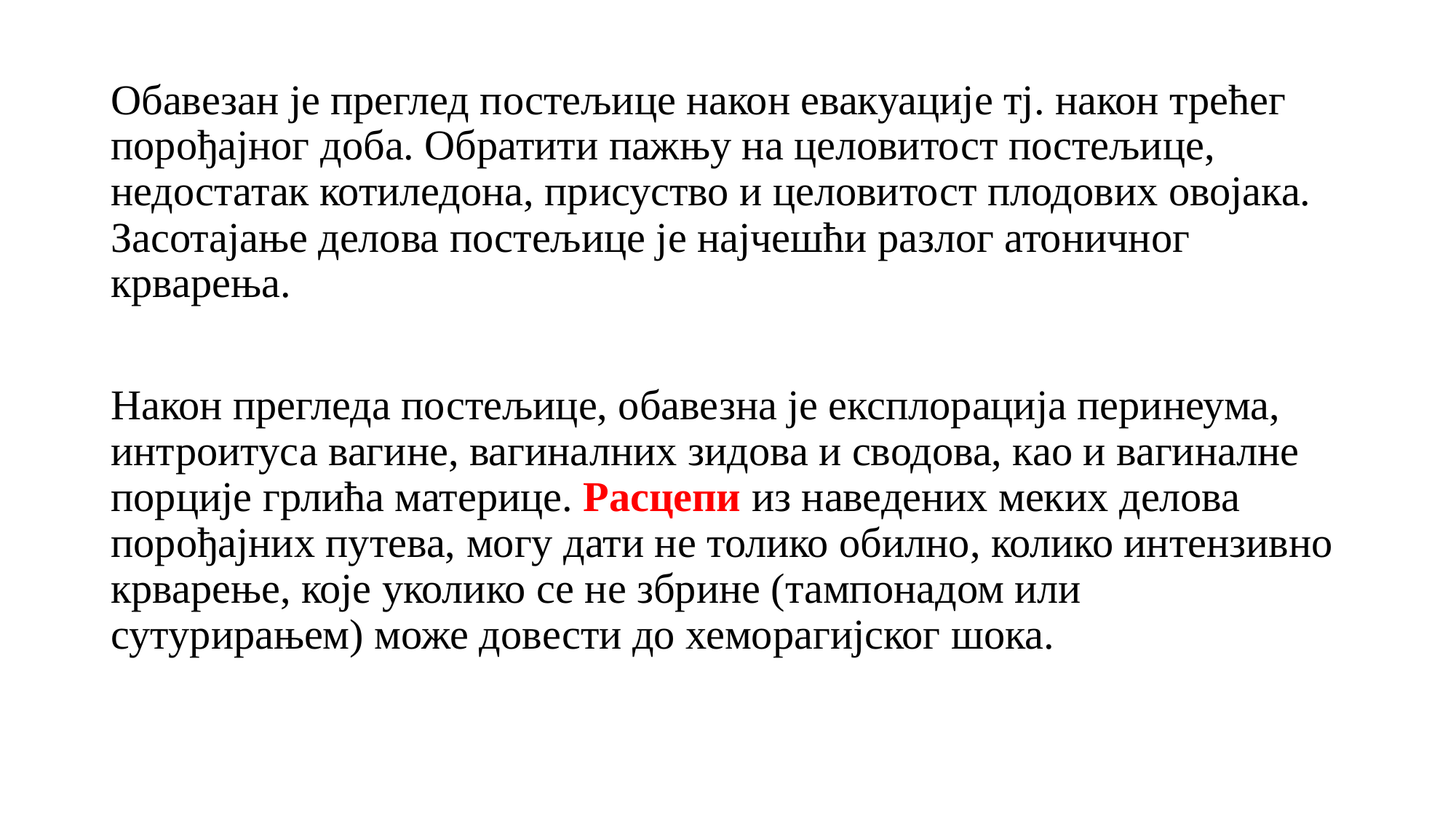

Обавезан је преглед постељице након евакуације тј. након трећег порођајног доба. Обратити пажњу на целовитост постељице, недостатак котиледона, присуство и целовитост плодових овојака. Засотајање делова постељице је најчешћи разлог атоничног крварења.

Након прегледа постељице, обавезна је експлорација перинеума, интроитуса вагине, вагиналних зидова и сводова, као и вагиналне порције грлића материце. Расцепи из наведених меких делова порођајних путева, могу дати не толико обилно, колико интензивно крварење, које уколико се не збрине (тампонадом или сутурирањем) може довести до хеморагијског шока.